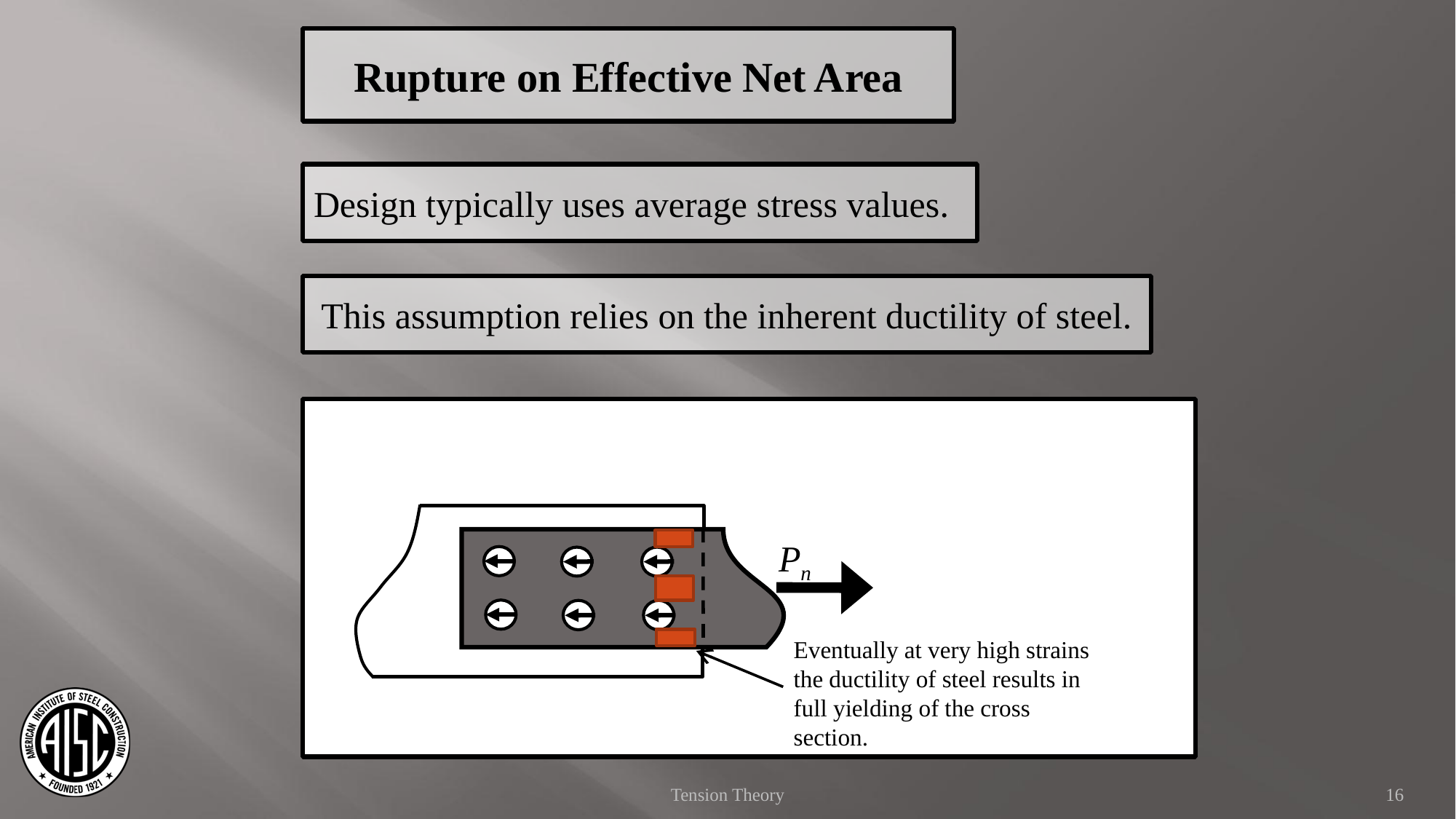

Rupture on Effective Net Area
Design typically uses average stress values.
This assumption relies on the inherent ductility of steel.

Pn

Eventually at very high strains the ductility of steel results in full yielding of the cross section.

16
Tension Theory